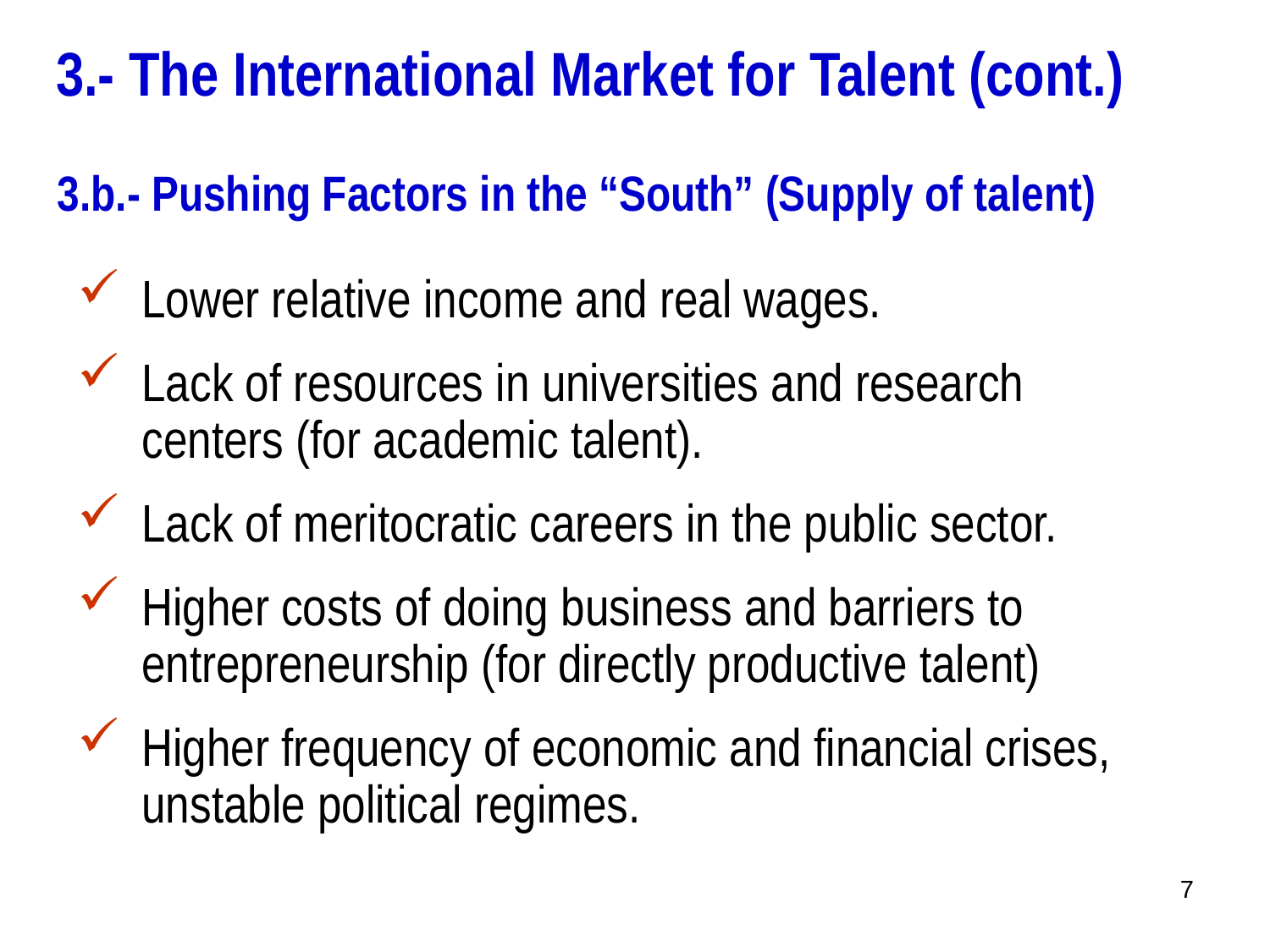

3.- The International Market for Talent (cont.)
3.b.- Pushing Factors in the “South” (Supply of talent)
Lower relative income and real wages.
Lack of resources in universities and research centers (for academic talent).
Lack of meritocratic careers in the public sector.
Higher costs of doing business and barriers to entrepreneurship (for directly productive talent)
Higher frequency of economic and financial crises, unstable political regimes.
7